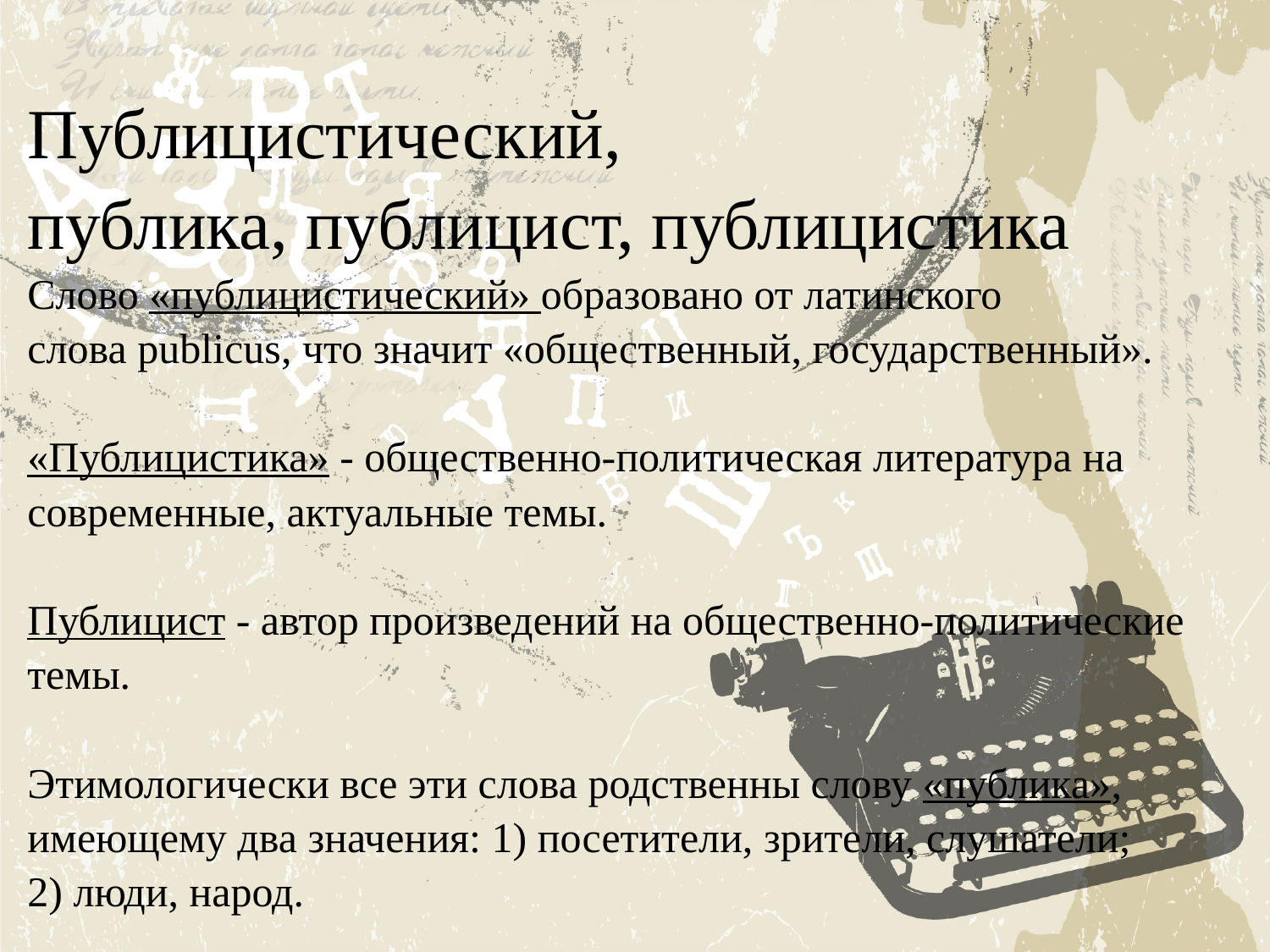

Публицистический,
публика, публицист, публицистика
Слово «публицистический» образовано от латинского слова publicus, что значит «общественный, государственный».

«Публицистика» - общественно-политическая литература на современные, актуальные темы.

Публицист - автор произведений на общественно-политические темы.

Этимологически все эти слова родственны слову «публика», имеющему два значения: 1) посетители, зрители, слушатели;
2) люди, народ.